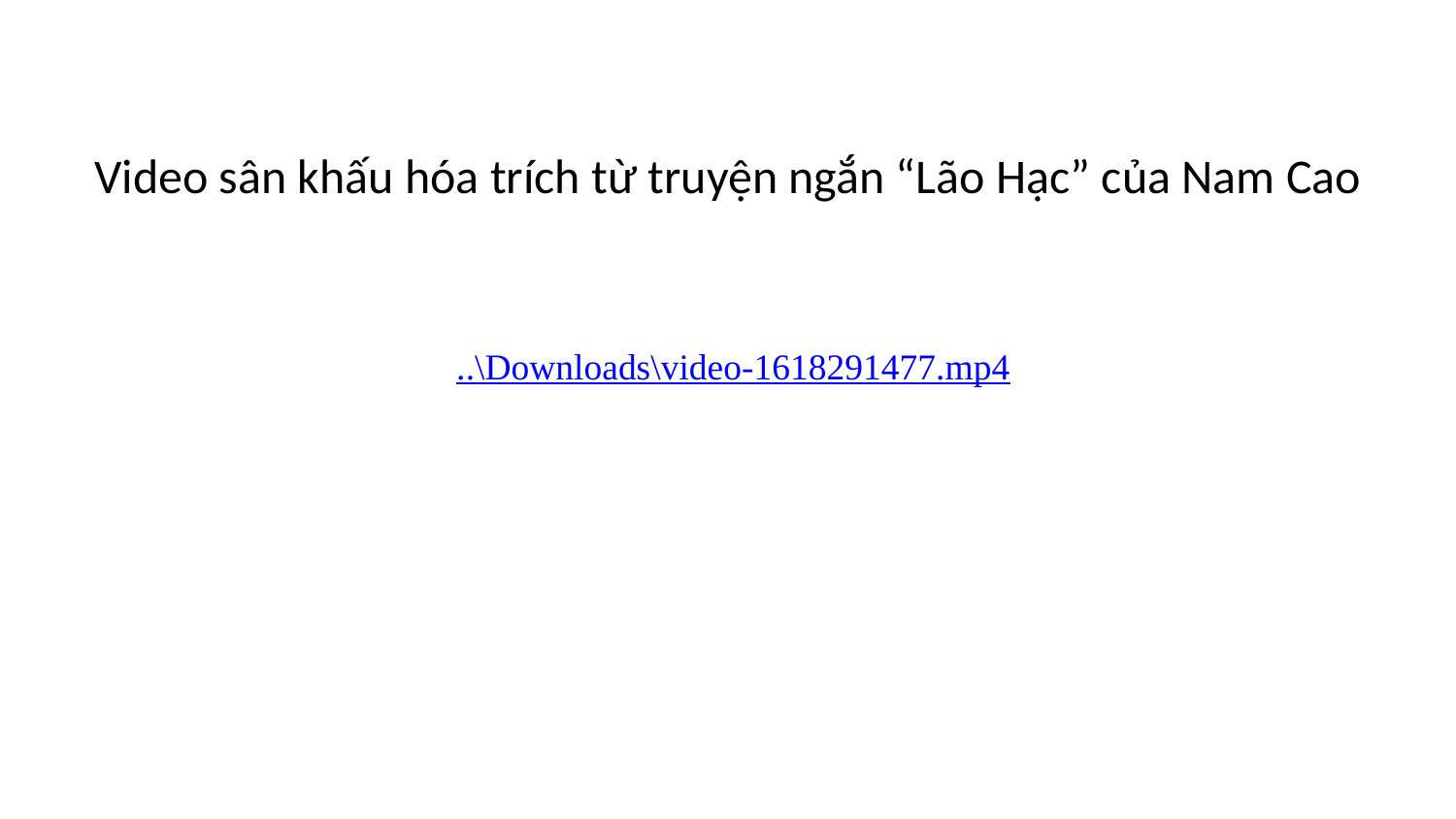

# Video sân khấu hóa trích từ truyện ngắn “Lão Hạc” của Nam Cao
..\Downloads\video-1618291477.mp4